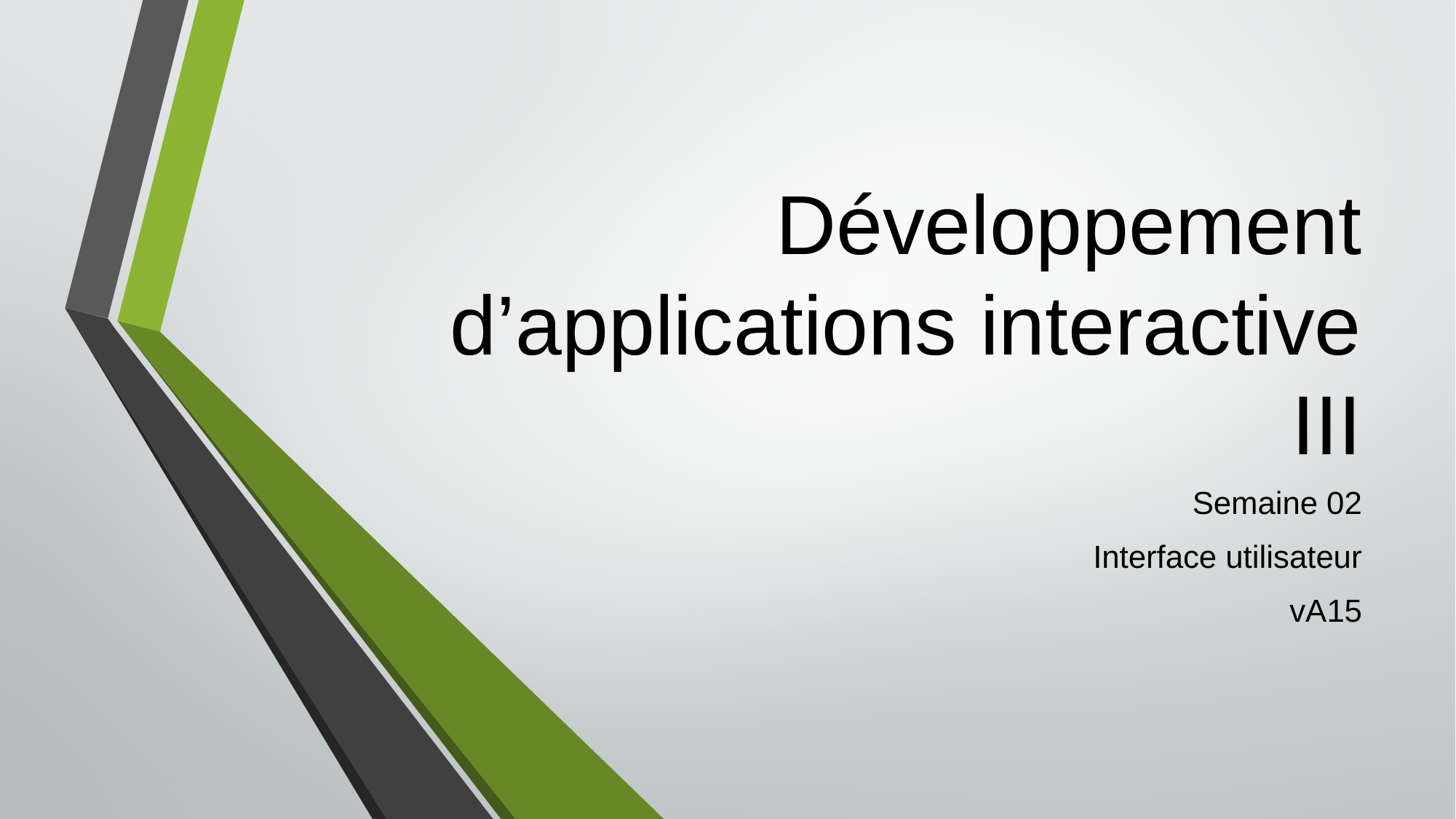

# Développement d’applications interactive III
Semaine 02
Interface utilisateur
vA15